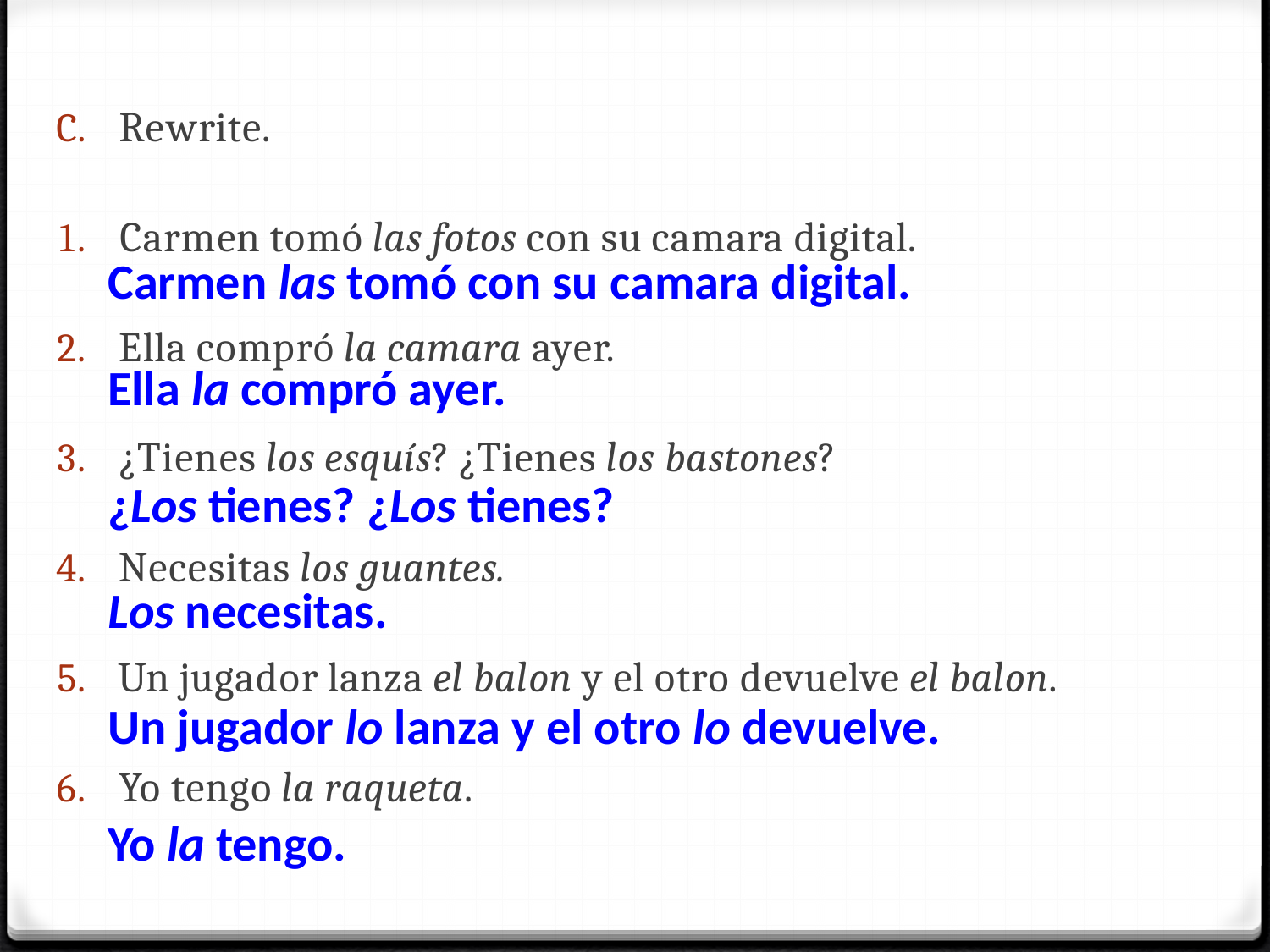

Rewrite.
Carmen tomó las fotos con su camara digital.
Ella compró la camara ayer.
¿Tienes los esquís? ¿Tienes los bastones?
Necesitas los guantes.
Un jugador lanza el balon y el otro devuelve el balon.
Yo tengo la raqueta.
Carmen las tomó con su camara digital.
Ella la compró ayer.
¿Los tienes? ¿Los tienes?
Los necesitas.
Un jugador lo lanza y el otro lo devuelve.
Yo la tengo.